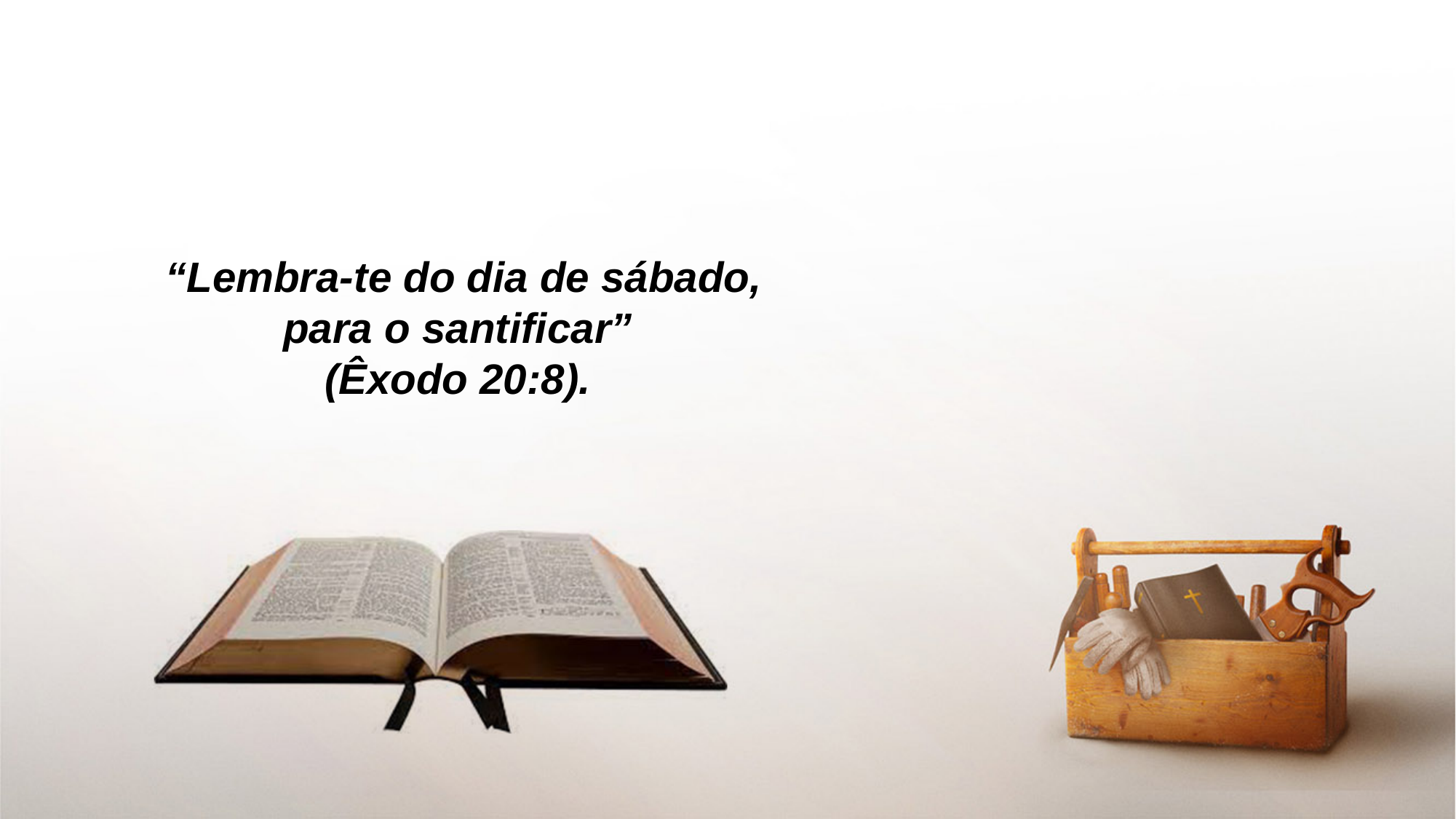

“Lembra-te do dia de sábado, para o santificar”
(Êxodo 20:8).